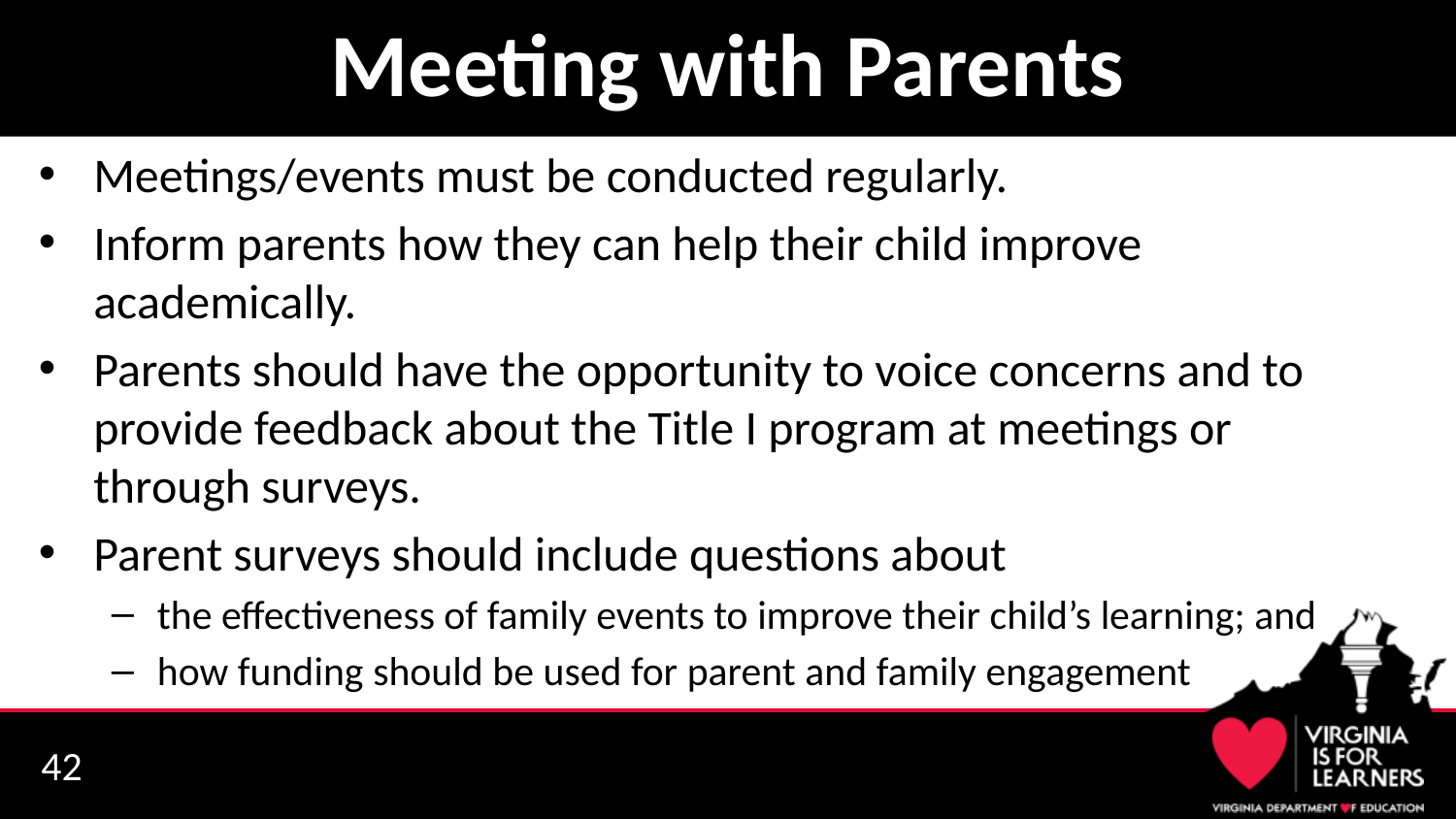

# Meeting with Parents
Meetings/events must be conducted regularly.
Inform parents how they can help their child improve academically.
Parents should have the opportunity to voice concerns and to provide feedback about the Title I program at meetings or through surveys.
Parent surveys should include questions about
the effectiveness of family events to improve their child’s learning; and
how funding should be used for parent and family engagement